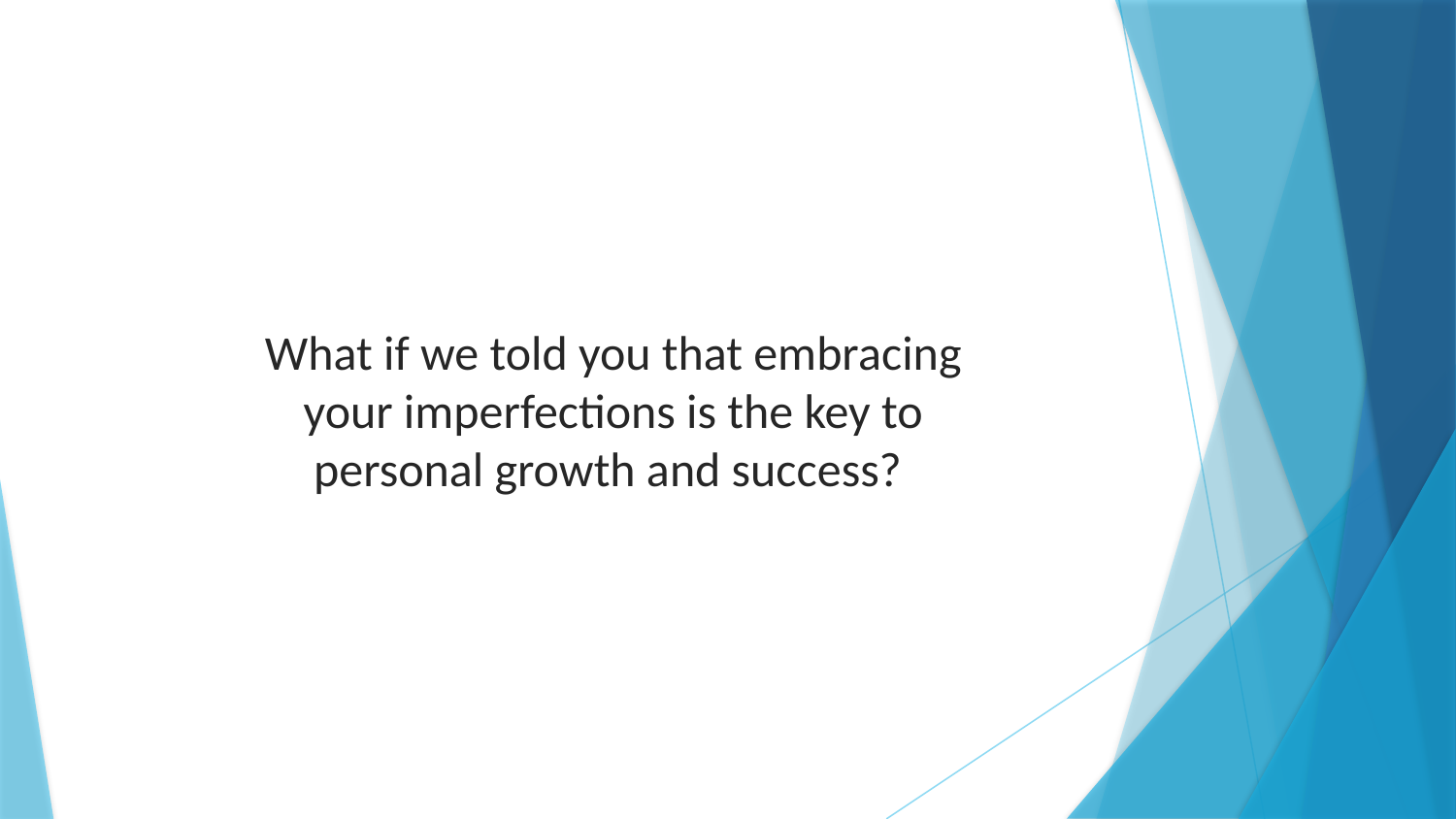

What if we told you that embracing your imperfections is the key to personal growth and success?